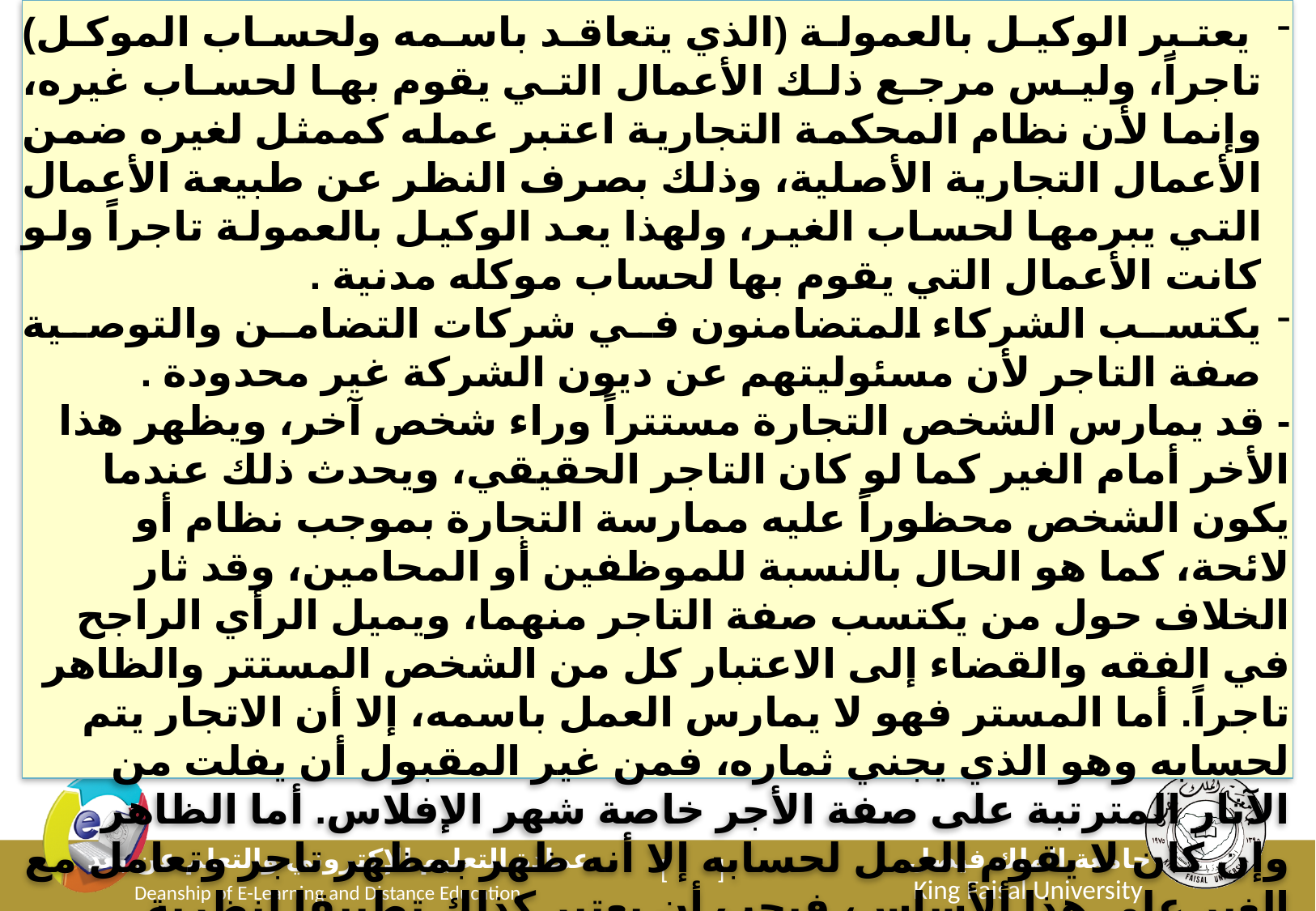

يعتبر الوكيل بالعمولة (الذي يتعاقد باسمه ولحساب الموكل) تاجراً، وليس مرجع ذلك الأعمال التي يقوم بها لحساب غيره، وإنما لأن نظام المحكمة التجارية اعتبر عمله كممثل لغيره ضمن الأعمال التجارية الأصلية، وذلك بصرف النظر عن طبيعة الأعمال التي يبرمها لحساب الغير، ولهذا يعد الوكيل بالعمولة تاجراً ولو كانت الأعمال التي يقوم بها لحساب موكله مدنية .
يكتسب الشركاء المتضامنون في شركات التضامن والتوصية صفة التاجر لأن مسئوليتهم عن ديون الشركة غير محدودة .
- قد يمارس الشخص التجارة مستتراً وراء شخص آخر، ويظهر هذا الأخر أمام الغير كما لو كان التاجر الحقيقي، ويحدث ذلك عندما يكون الشخص محظوراً عليه ممارسة التجارة بموجب نظام أو لائحة، كما هو الحال بالنسبة للموظفين أو المحامين، وقد ثار الخلاف حول من يكتسب صفة التاجر منهما، ويميل الرأي الراجح في الفقه والقضاء إلى الاعتبار كل من الشخص المستتر والظاهر تاجراً. أما المستر فهو لا يمارس العمل باسمه، إلا أن الاتجار يتم لحسابه وهو الذي يجني ثماره، فمن غير المقبول أن يفلت من الآثار المترتبة على صفة الأجر خاصة شهر الإفلاس. أما الظاهر وإن كان لا يقوم العمل لحسابه إلا أنه ظهر بمظهر تاجر وتعامل مع الغير على هذا ألأساس، فيجب أن يعتبر كذلك تطبيقا لنظرية الظاهر وحماية لثقة الغير المشروعة .
لا يشترط أن يكون للشخص محل ثابت يباشر فيه التجارة .
يتم إثبات صفة التاجر بكافة طرق الإثبات.